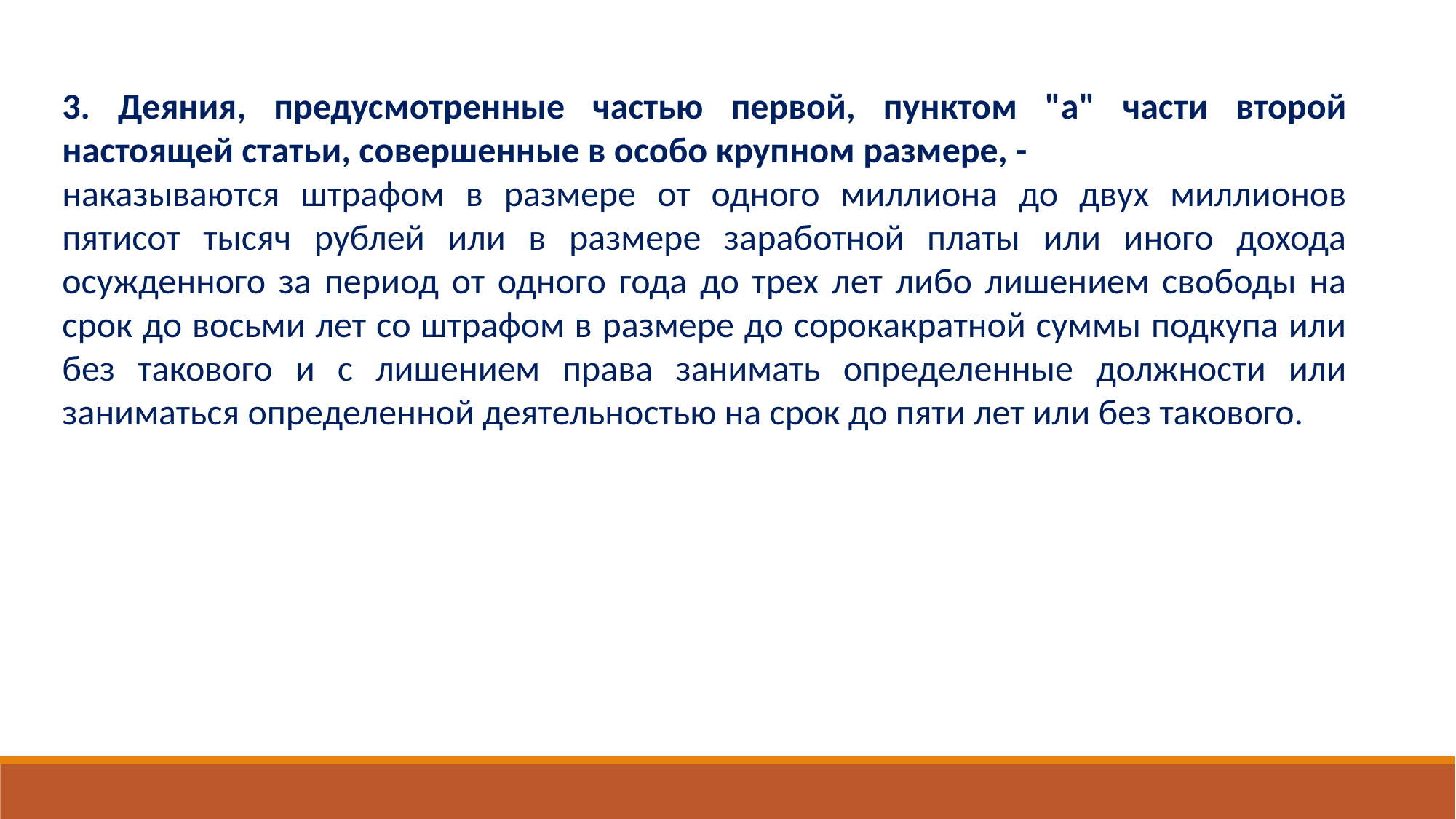

3. Деяния, предусмотренные частью первой, пунктом "а" части второй настоящей статьи, совершенные в особо крупном размере, -
наказываются штрафом в размере от одного миллиона до двух миллионов пятисот тысяч рублей или в размере заработной платы или иного дохода осужденного за период от одного года до трех лет либо лишением свободы на срок до восьми лет со штрафом в размере до сорокакратной суммы подкупа или без такового и с лишением права занимать определенные должности или заниматься определенной деятельностью на срок до пяти лет или без такового.